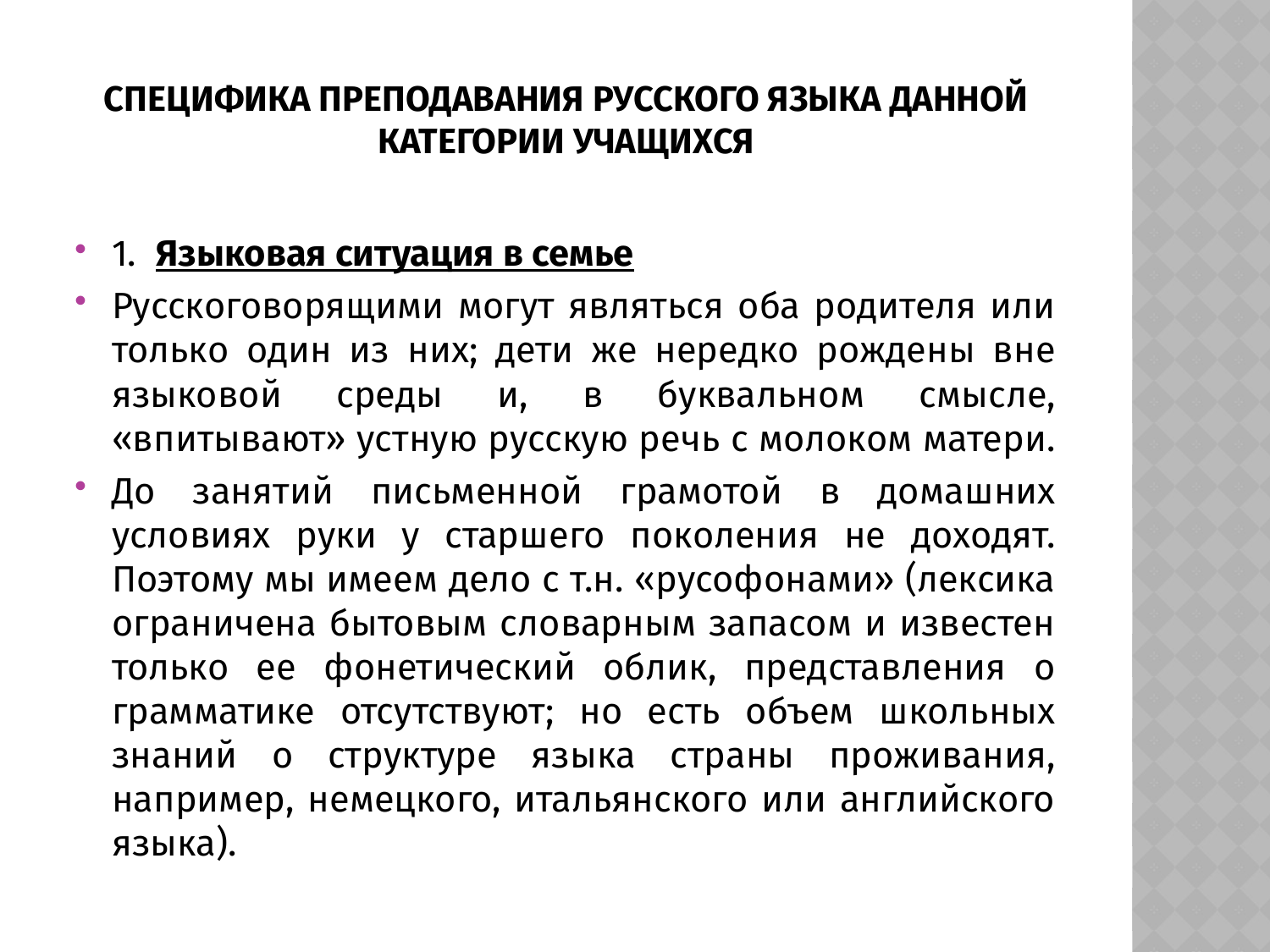

# специфика преподавания русского языка данной категории учащихся
1.  Языковая ситуация в семье
Русскоговорящими могут являться оба родителя или только один из них; дети же нередко рождены вне языковой среды и, в буквальном смысле, «впитывают» устную русскую речь с молоком матери.
До занятий письменной грамотой в домашних условиях руки у старшего поколения не доходят. Поэтому мы имеем дело с т.н. «русофонами» (лексика ограничена бытовым словарным запасом и известен только ее фонетический облик, представления о грамматике отсутствуют; но есть объем школьных знаний о структуре языка страны проживания, например, немецкого, итальянского или английского языка).